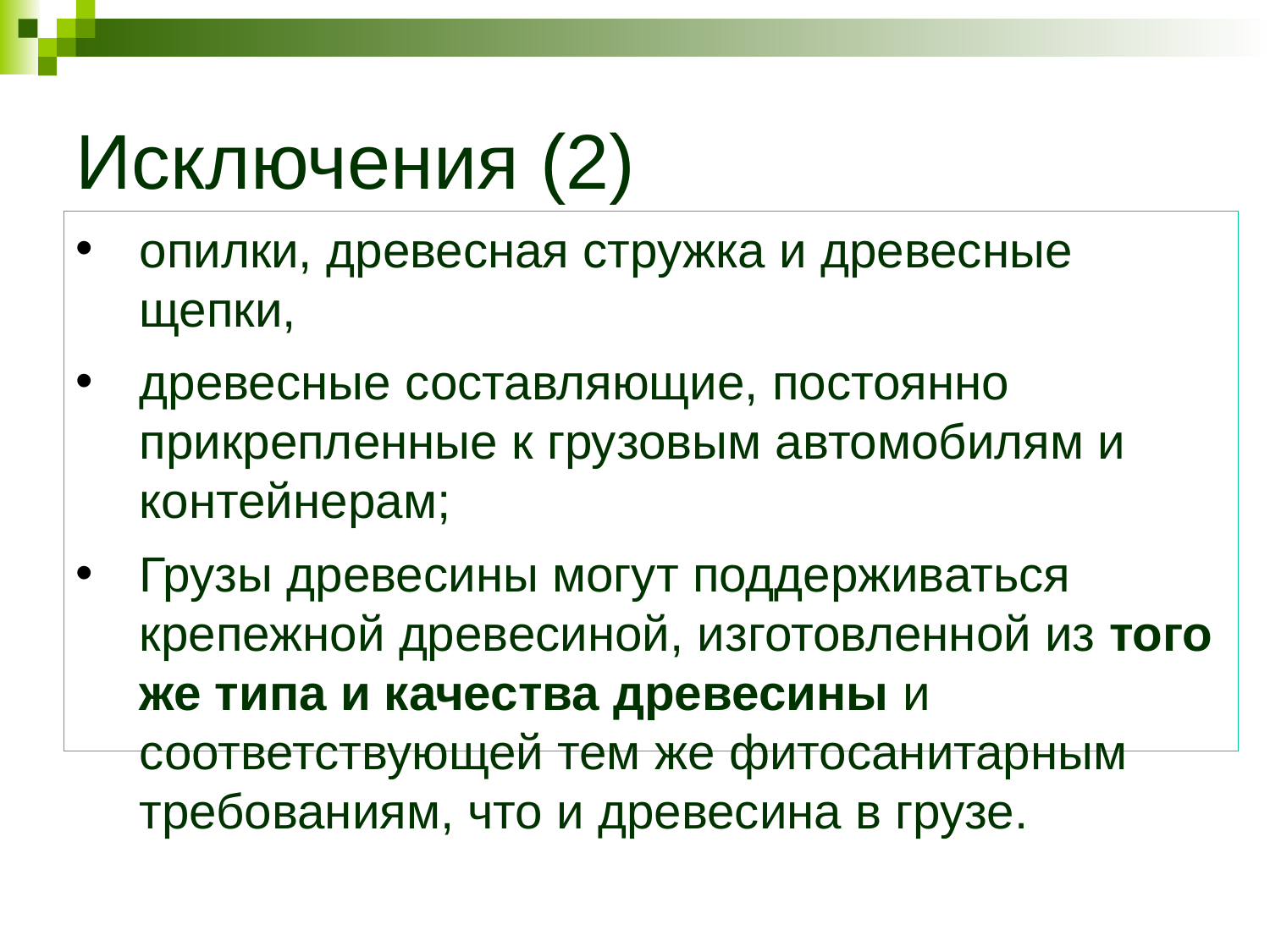

# Исключения (2)
опилки, древесная стружка и древесные щепки,
древесные составляющие, постоянно прикрепленные к грузовым автомобилям и контейнерам;
Грузы древесины могут поддерживаться крепежной древесиной, изготовленной из того же типа и качества древесины и соответствующей тем же фитосанитарным требованиям, что и древесина в грузе.